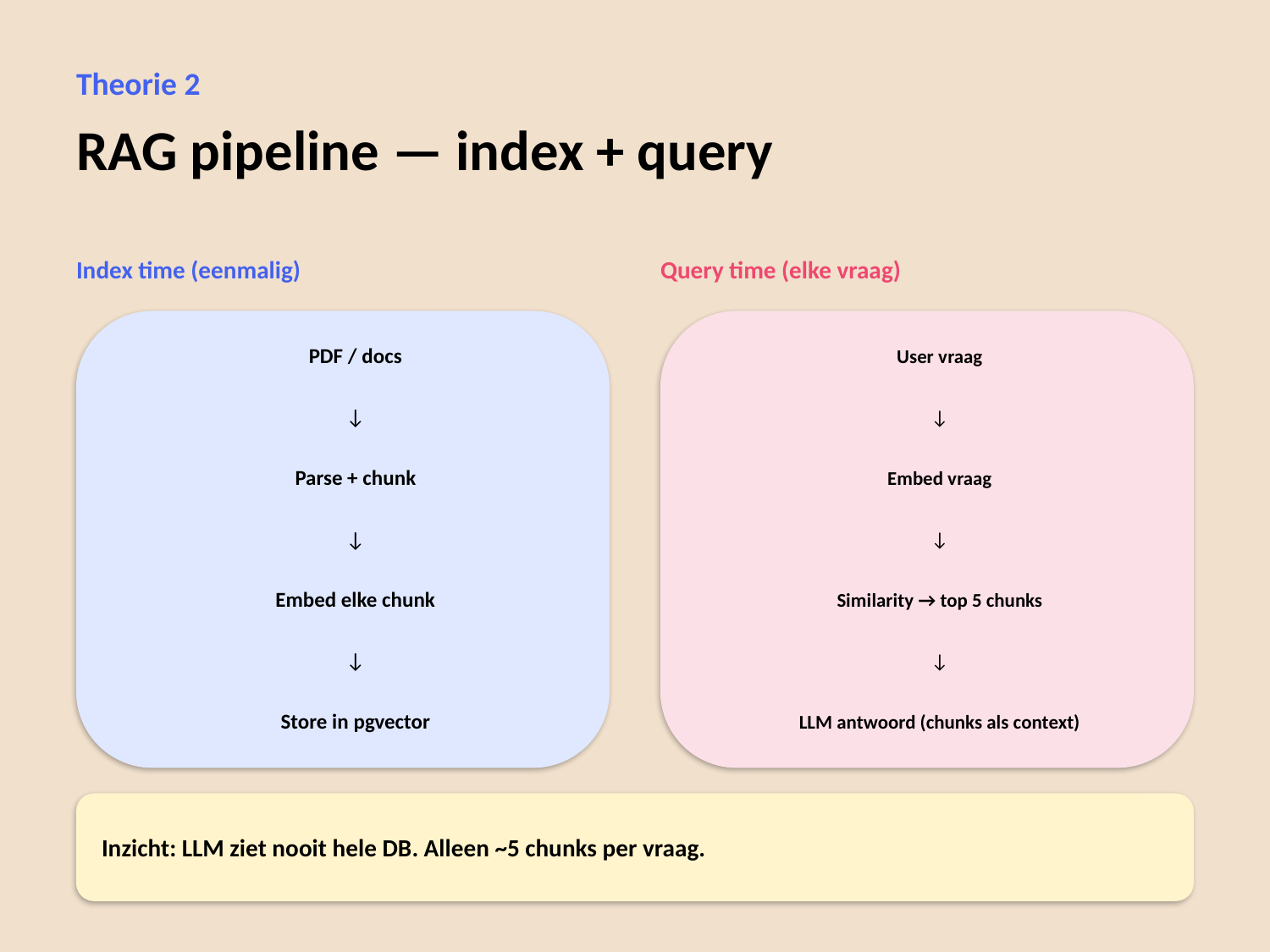

Theorie 2
RAG pipeline — index + query
Index time (eenmalig)
Query time (elke vraag)

PDF / docs
User vraag
↓
↓
Parse + chunk
Embed vraag
↓
↓
Embed elke chunk
Similarity → top 5 chunks
↓
↓
Store in pgvector
LLM antwoord (chunks als context)

Inzicht: LLM ziet nooit hele DB. Alleen ~5 chunks per vraag.